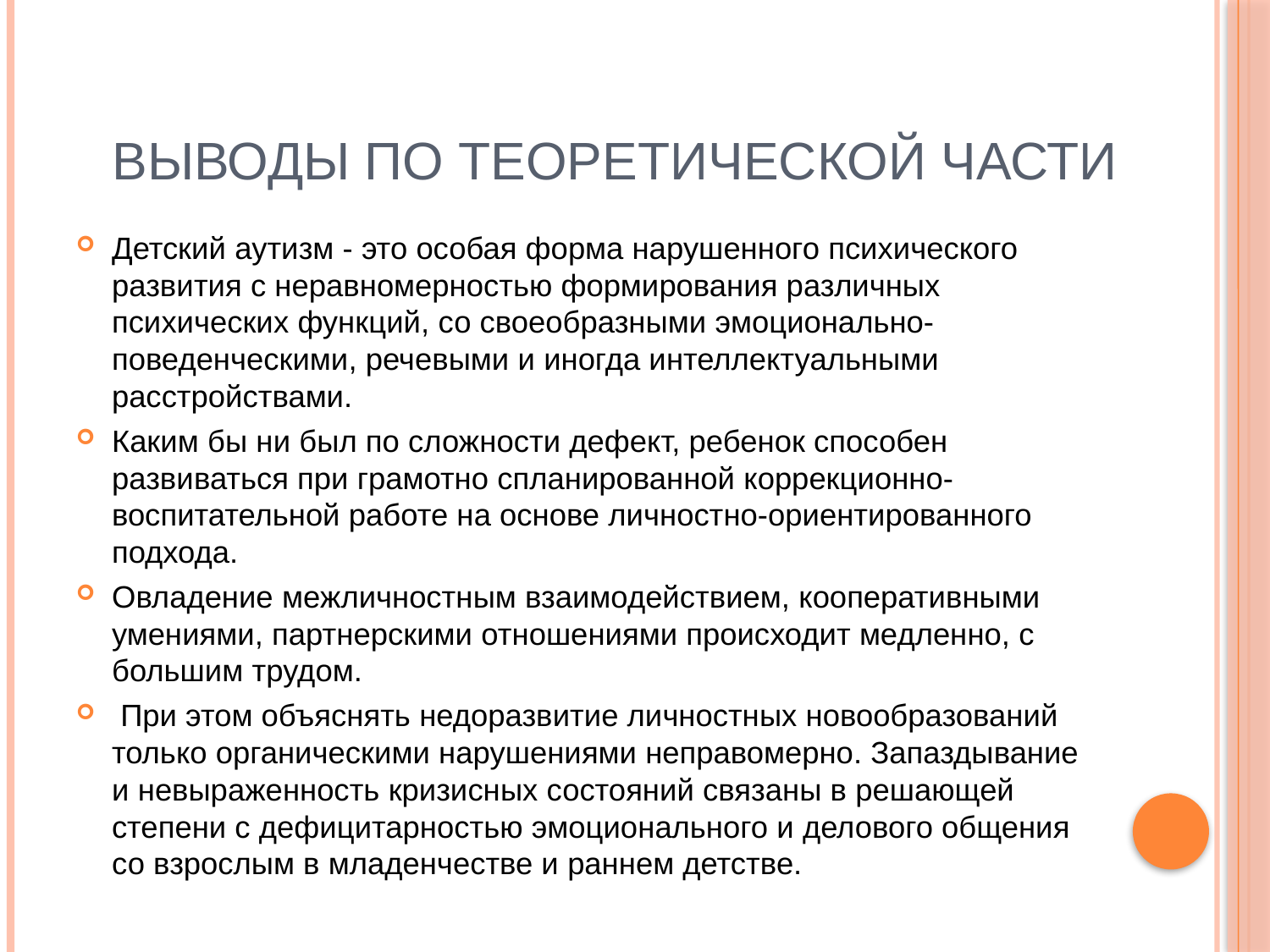

# Выводы по теоретической части
Детский аутизм - это особая форма нарушенного психического развития с неравномерностью формирования различных психических функций, со своеобразными эмоционально-поведенческими, речевыми и иногда интеллектуальными расстройствами.
Каким бы ни был по сложности дефект, ребенок способен развиваться при грамотно спланированной коррекционно-воспитательной работе на основе личностно-ориентированного подхода.
Овладение межличностным взаимодействием, кооперативными умениями, партнерскими отношениями происходит медленно, с большим трудом.
 При этом объяснять недоразвитие личностных новообразований только органическими нарушениями неправомерно. Запаздывание и невыраженность кризисных состояний связаны в решающей степени с дефицитарностью эмоционального и делового общения со взрослым в младенчестве и раннем детстве.